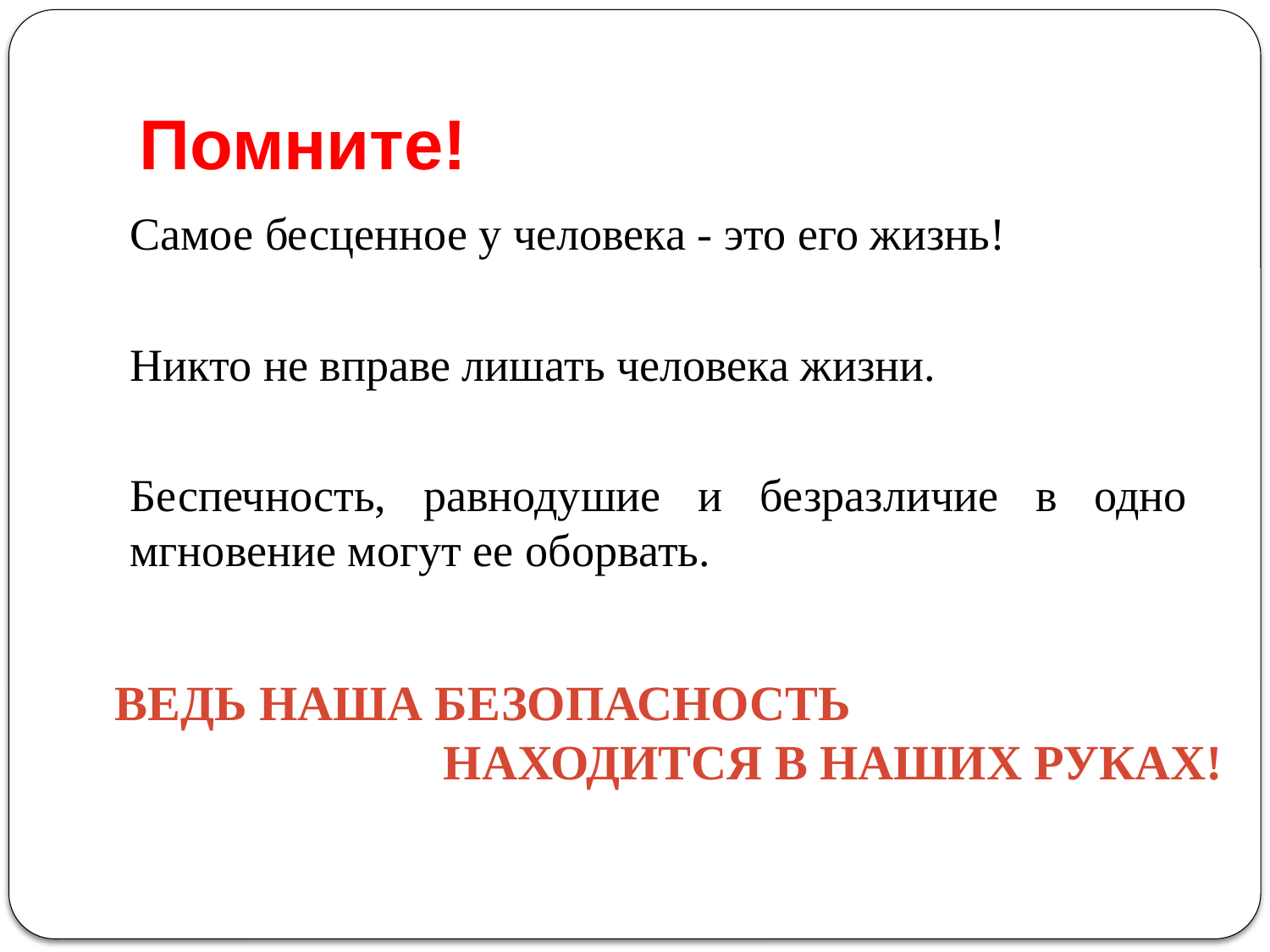

# Помните!
	Самое бесценное у человека - это его жизнь!

	Никто не вправе лишать человека жизни.

	Беспечность, равнодушие и безразличие в одно мгновение могут ее оборвать.
Ведь наша безопасность
			находится в наших руках!